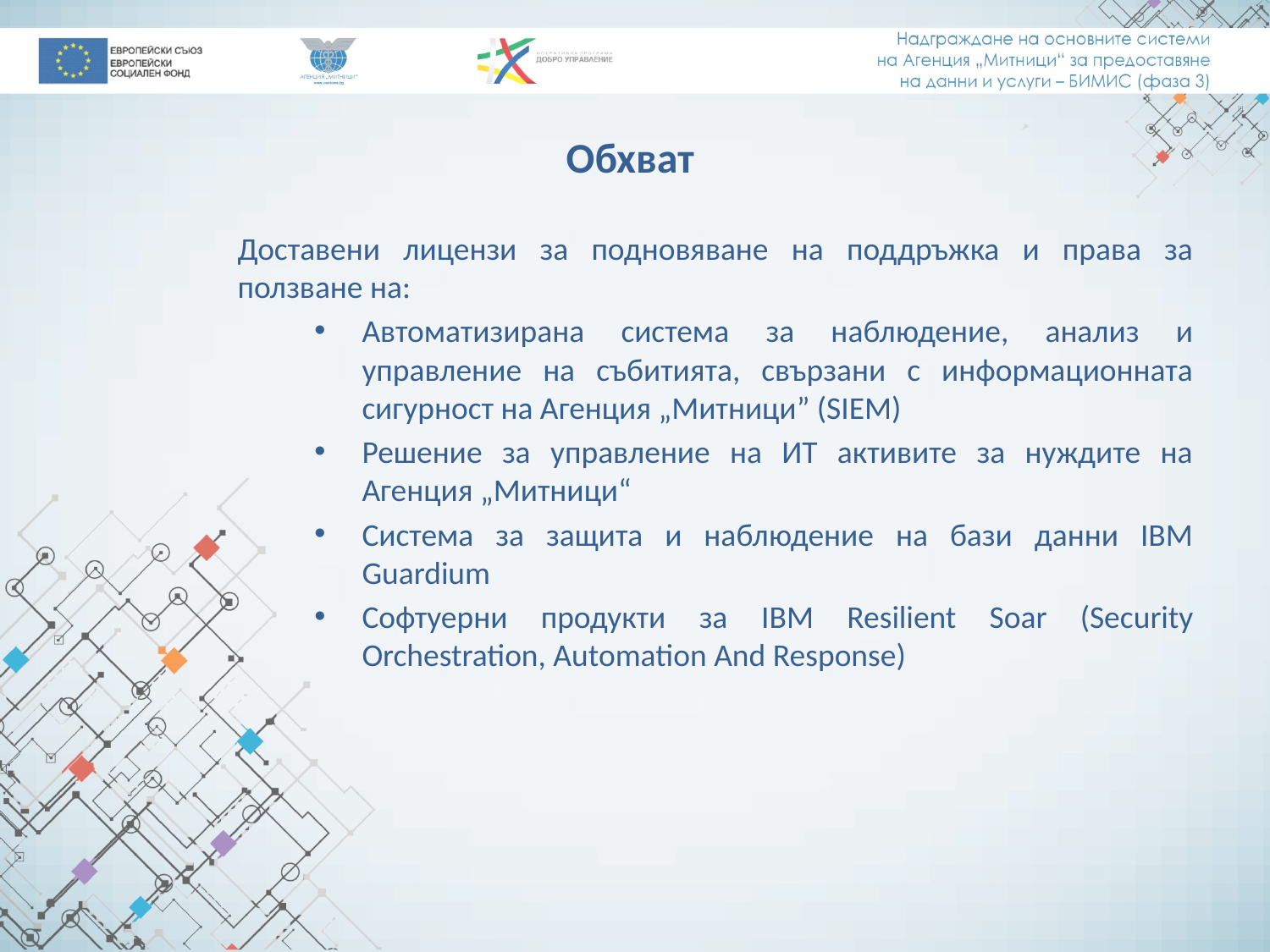

# Обхват
Доставени лицензи за подновяване на поддръжка и права за ползване на:
Автоматизирана система за наблюдение, анализ и управление на събитията, свързани с информационната сигурност на Агенция „Митници” (SIEM)
Решение за управление на ИТ активите за нуждите на Агенция „Митници“
Система за защита и наблюдение на бази данни IBM Guardium
Софтуерни продукти за IBM Resilient Soar (Security Orchestration, Automation And Response)